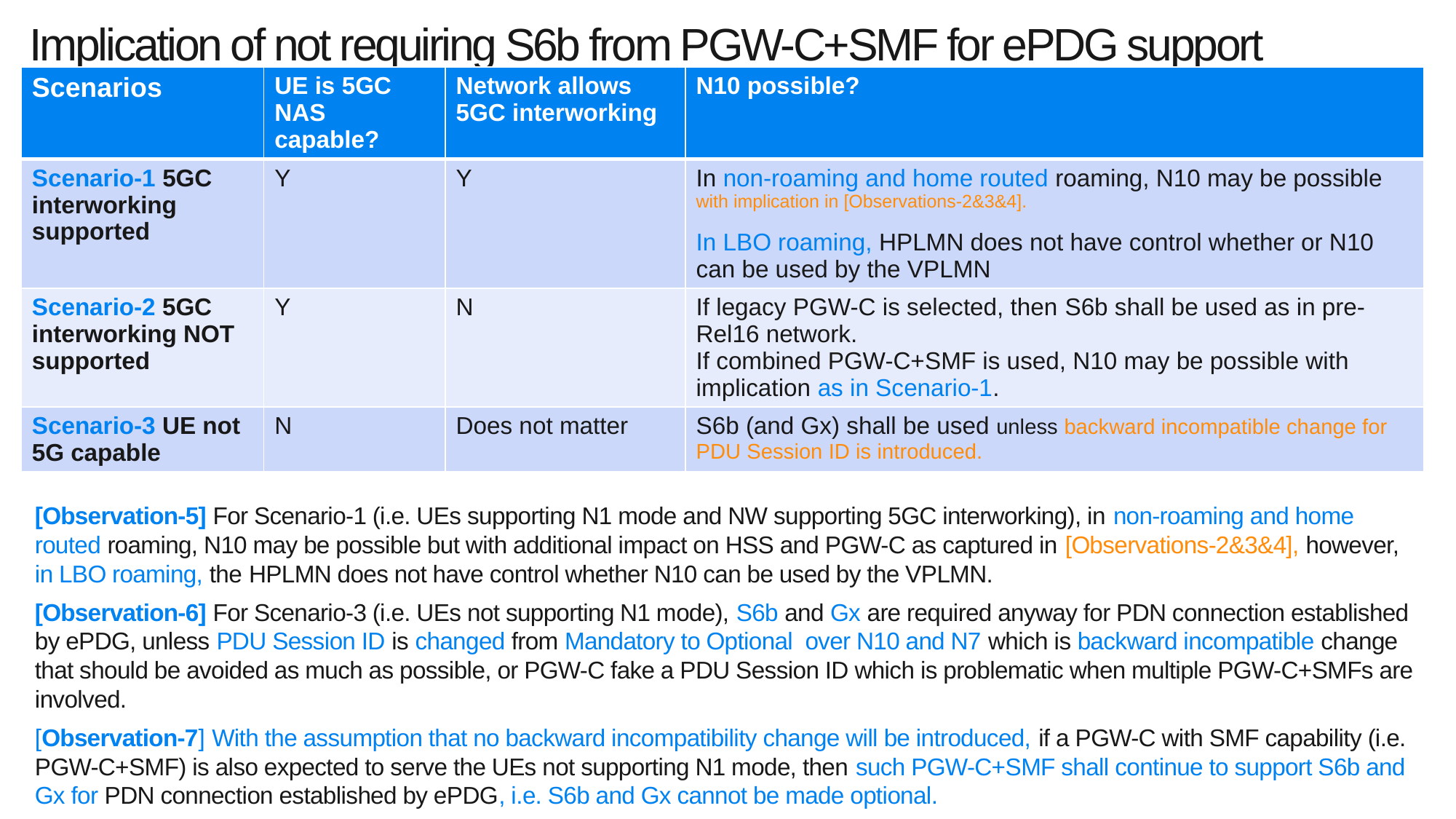

# Implication of not requiring S6b from PGW-C+SMF for ePDG support (3/3)
| Scenarios | UE is 5GC NAS capable? | Network allows 5GC interworking | N10 possible? |
| --- | --- | --- | --- |
| Scenario-1 5GC interworking supported | Y | Y | In non-roaming and home routed roaming, N10 may be possible with implication in [Observations-2&3&4]. In LBO roaming, HPLMN does not have control whether or N10 can be used by the VPLMN |
| Scenario-2 5GC interworking NOT supported | Y | N | If legacy PGW-C is selected, then S6b shall be used as in pre-Rel16 network. If combined PGW-C+SMF is used, N10 may be possible with implication as in Scenario-1. |
| Scenario-3 UE not 5G capable | N | Does not matter | S6b (and Gx) shall be used unless backward incompatible change for PDU Session ID is introduced. |
[Observation-5] For Scenario-1 (i.e. UEs supporting N1 mode and NW supporting 5GC interworking), in non-roaming and home routed roaming, N10 may be possible but with additional impact on HSS and PGW-C as captured in [Observations-2&3&4], however, in LBO roaming, the HPLMN does not have control whether N10 can be used by the VPLMN.
[Observation-6] For Scenario-3 (i.e. UEs not supporting N1 mode), S6b and Gx are required anyway for PDN connection established by ePDG, unless PDU Session ID is changed from Mandatory to Optional  over N10 and N7 which is backward incompatible change that should be avoided as much as possible, or PGW-C fake a PDU Session ID which is problematic when multiple PGW-C+SMFs are involved.
[Observation-7] With the assumption that no backward incompatibility change will be introduced, if a PGW-C with SMF capability (i.e. PGW-C+SMF) is also expected to serve the UEs not supporting N1 mode, then such PGW-C+SMF shall continue to support S6b and Gx for PDN connection established by ePDG, i.e. S6b and Gx cannot be made optional.